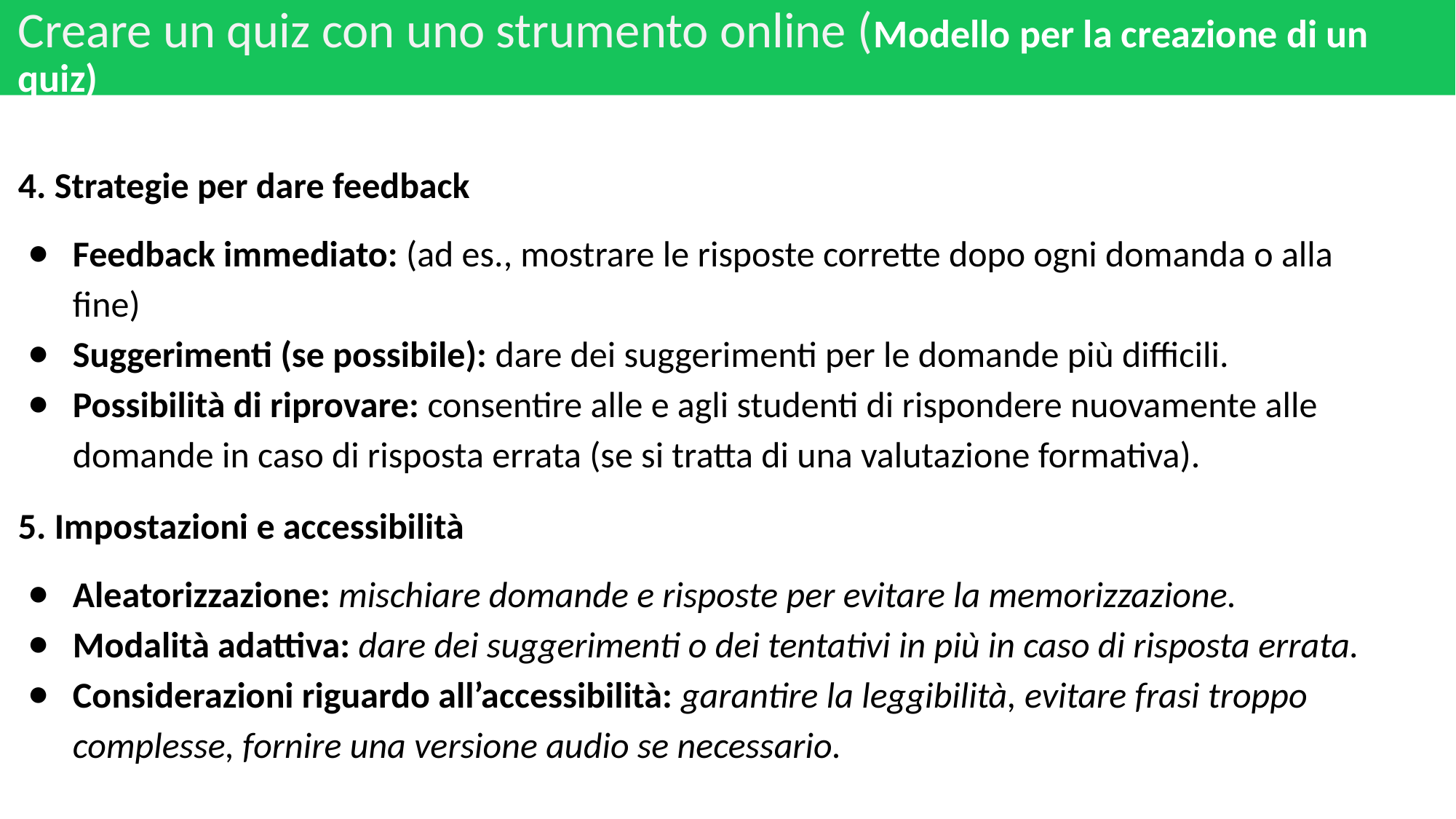

# Creare un quiz con uno strumento online (Modello per la creazione di un quiz)
4. Strategie per dare feedback
Feedback immediato: (ad es., mostrare le risposte corrette dopo ogni domanda o alla fine)
Suggerimenti (se possibile): dare dei suggerimenti per le domande più difficili.
Possibilità di riprovare: consentire alle e agli studenti di rispondere nuovamente alle domande in caso di risposta errata (se si tratta di una valutazione formativa).
5. Impostazioni e accessibilità
Aleatorizzazione: mischiare domande e risposte per evitare la memorizzazione.
Modalità adattiva: dare dei suggerimenti o dei tentativi in più in caso di risposta errata.
Considerazioni riguardo all’accessibilità: garantire la leggibilità, evitare frasi troppo complesse, fornire una versione audio se necessario.